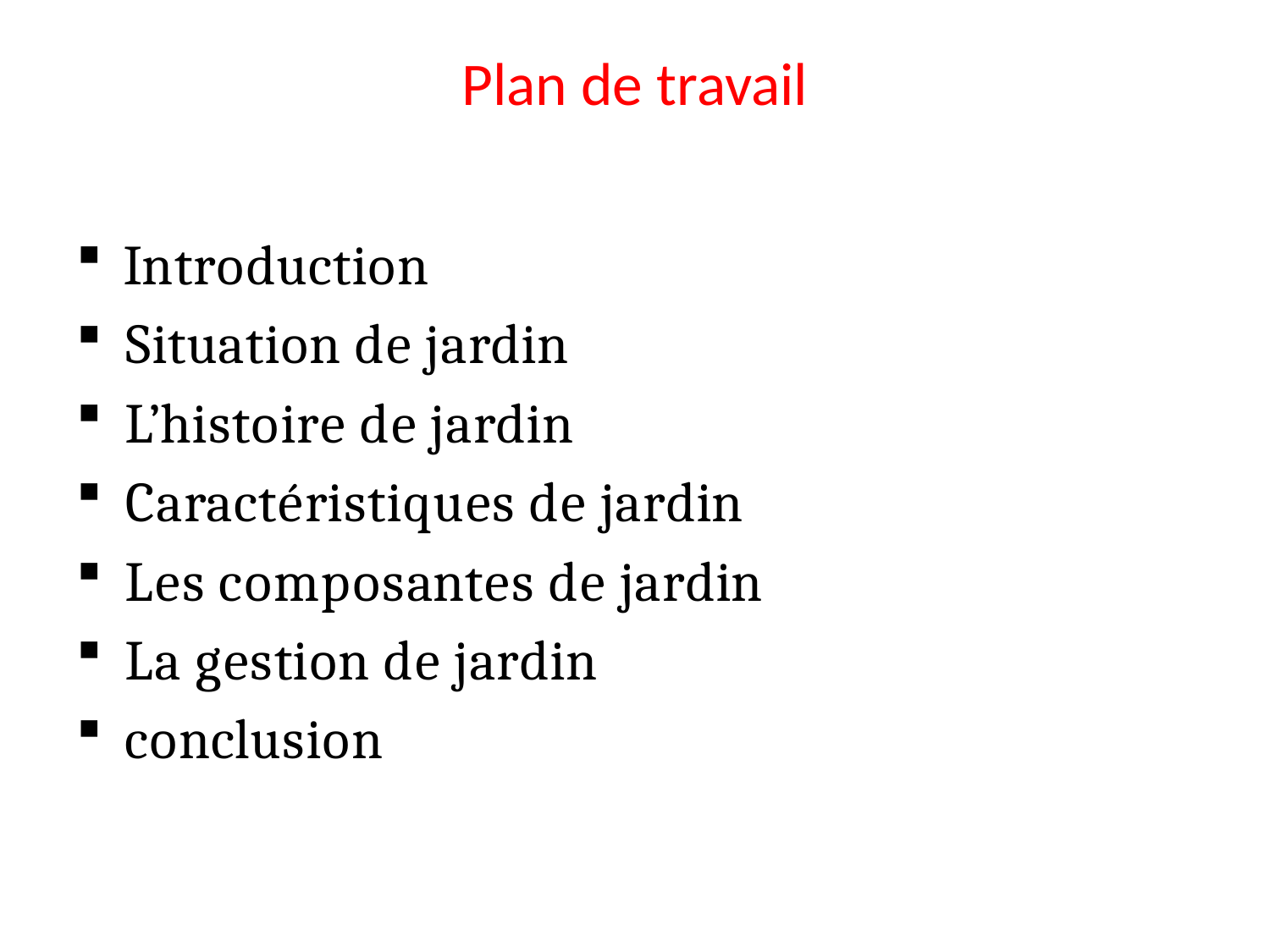

# Plan de travail
Introduction
Situation de jardin
L’histoire de jardin
Caractéristiques de jardin
Les composantes de jardin
La gestion de jardin
conclusion